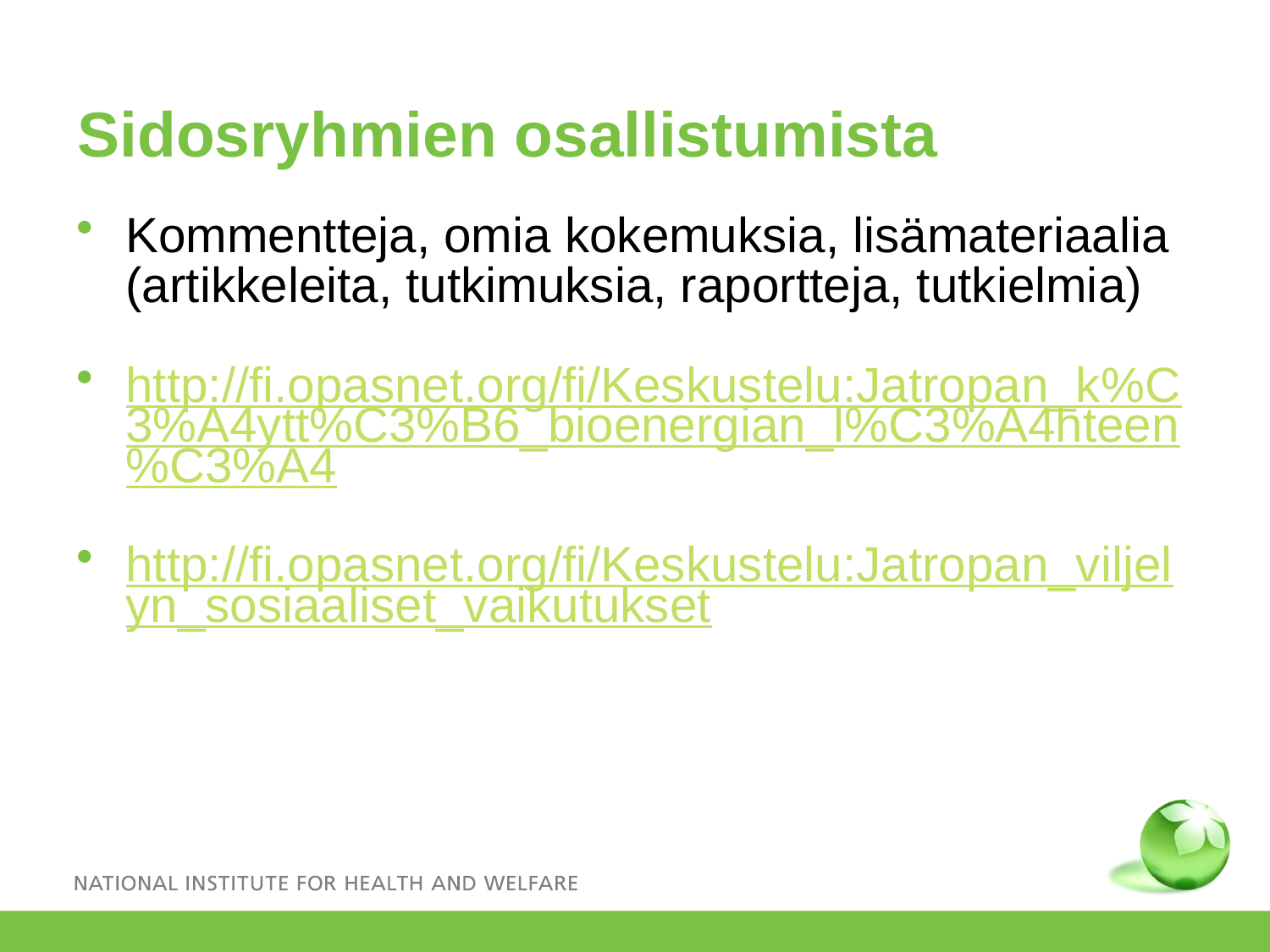

# Sidosryhmien osallistumista
Kommentteja, omia kokemuksia, lisämateriaalia (artikkeleita, tutkimuksia, raportteja, tutkielmia)
http://fi.opasnet.org/fi/Keskustelu:Jatropan_k%C3%A4ytt%C3%B6_bioenergian_l%C3%A4hteen%C3%A4
http://fi.opasnet.org/fi/Keskustelu:Jatropan_viljelyn_sosiaaliset_vaikutukset